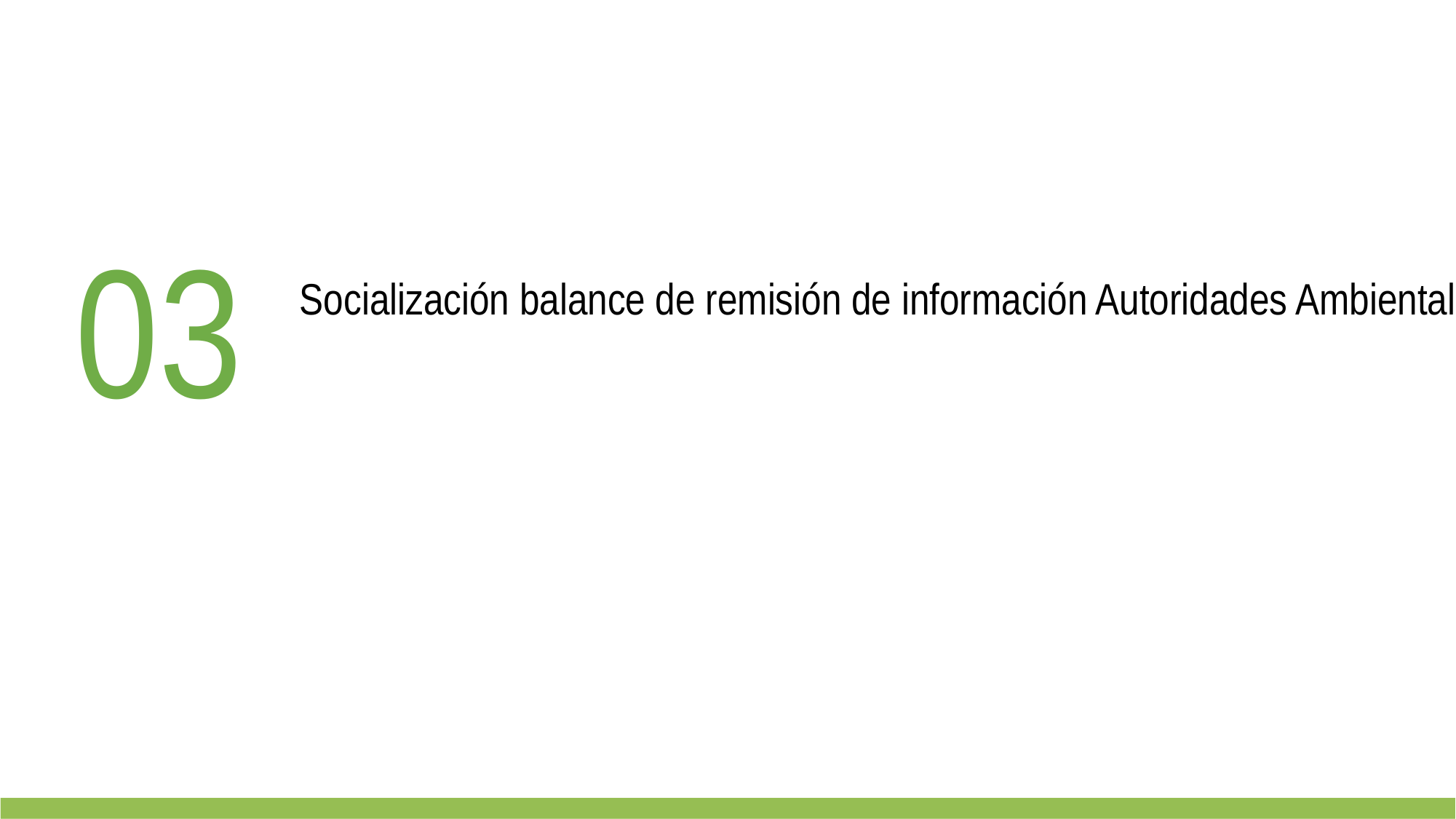

03
# Socialización balance de remisión de información Autoridades Ambientales